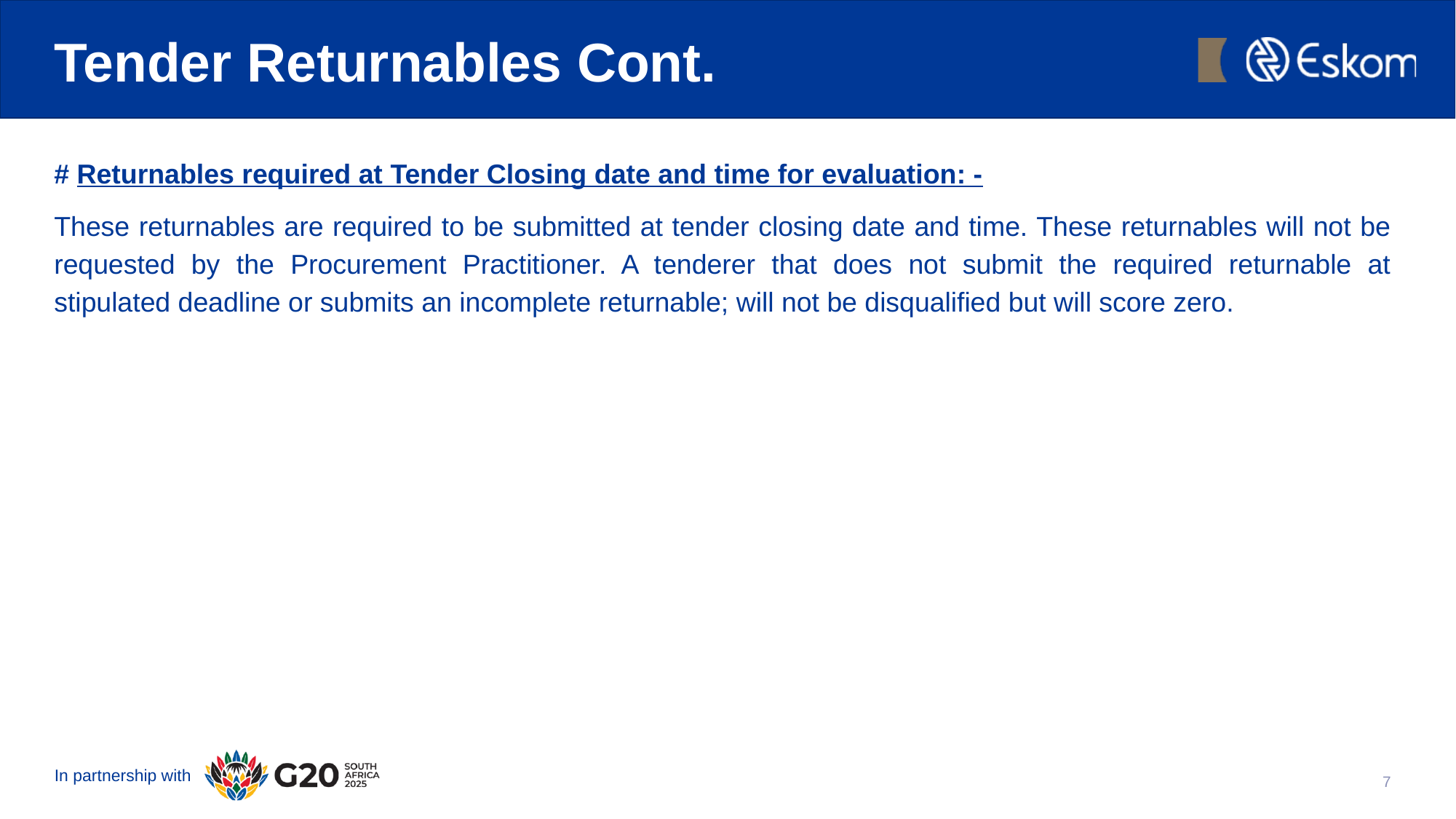

# Tender Returnables Cont.
# Returnables required at Tender Closing date and time for evaluation: -
These returnables are required to be submitted at tender closing date and time. These returnables will not be requested by the Procurement Practitioner. A tenderer that does not submit the required returnable at stipulated deadline or submits an incomplete returnable; will not be disqualified but will score zero.

7